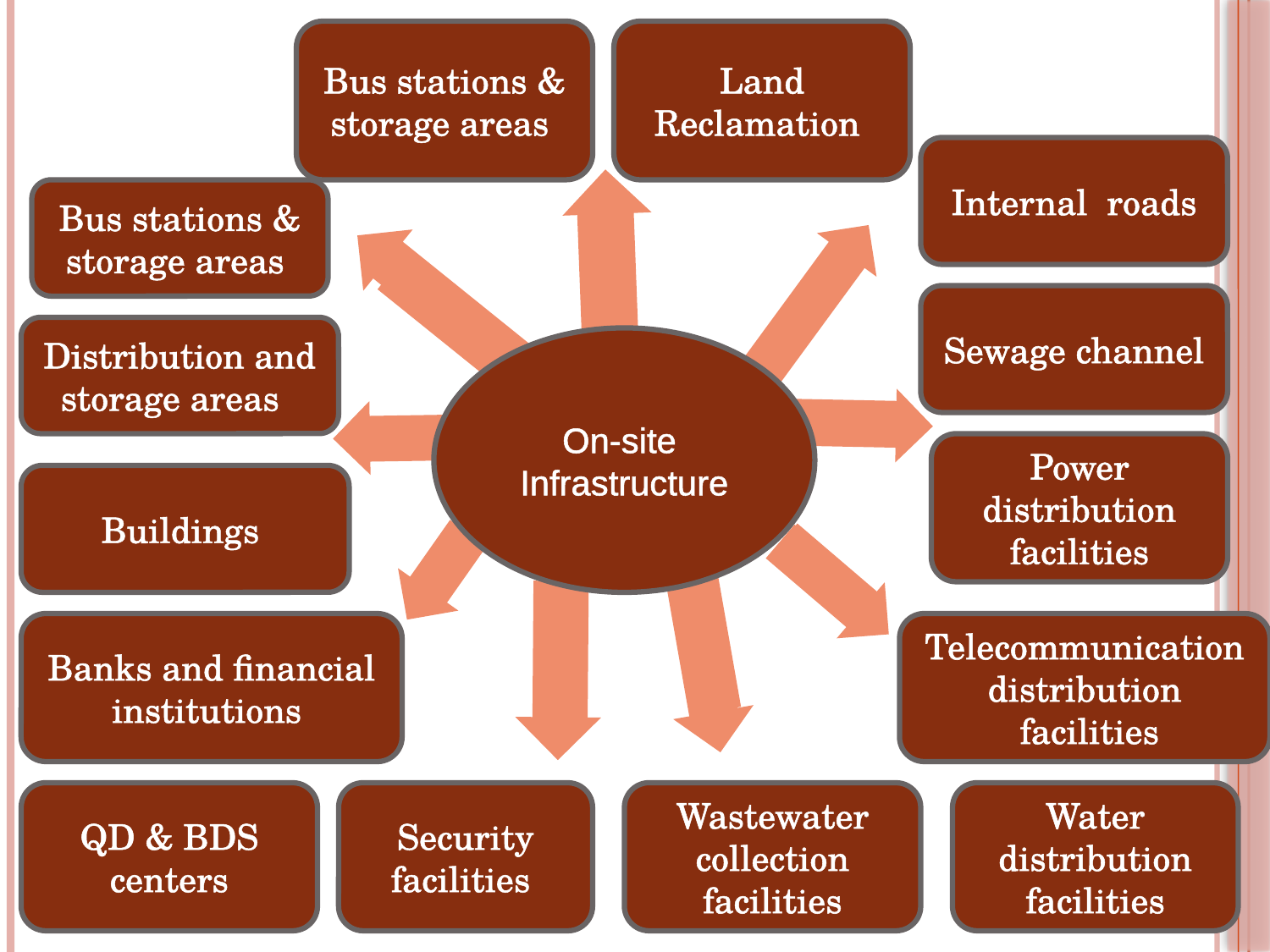

Bus stations & storage areas
Land Reclamation
Internal  roads

Bus stations & storage areas

Sewage channel
Distribution and storage areas

On-site
Infrastructure

Power distribution facilities
Buildings

Banks and financial institutions
Telecommunication distribution
 facilities
QD & BDS centers
Security facilities
Wastewater collection facilities
Water distribution facilities